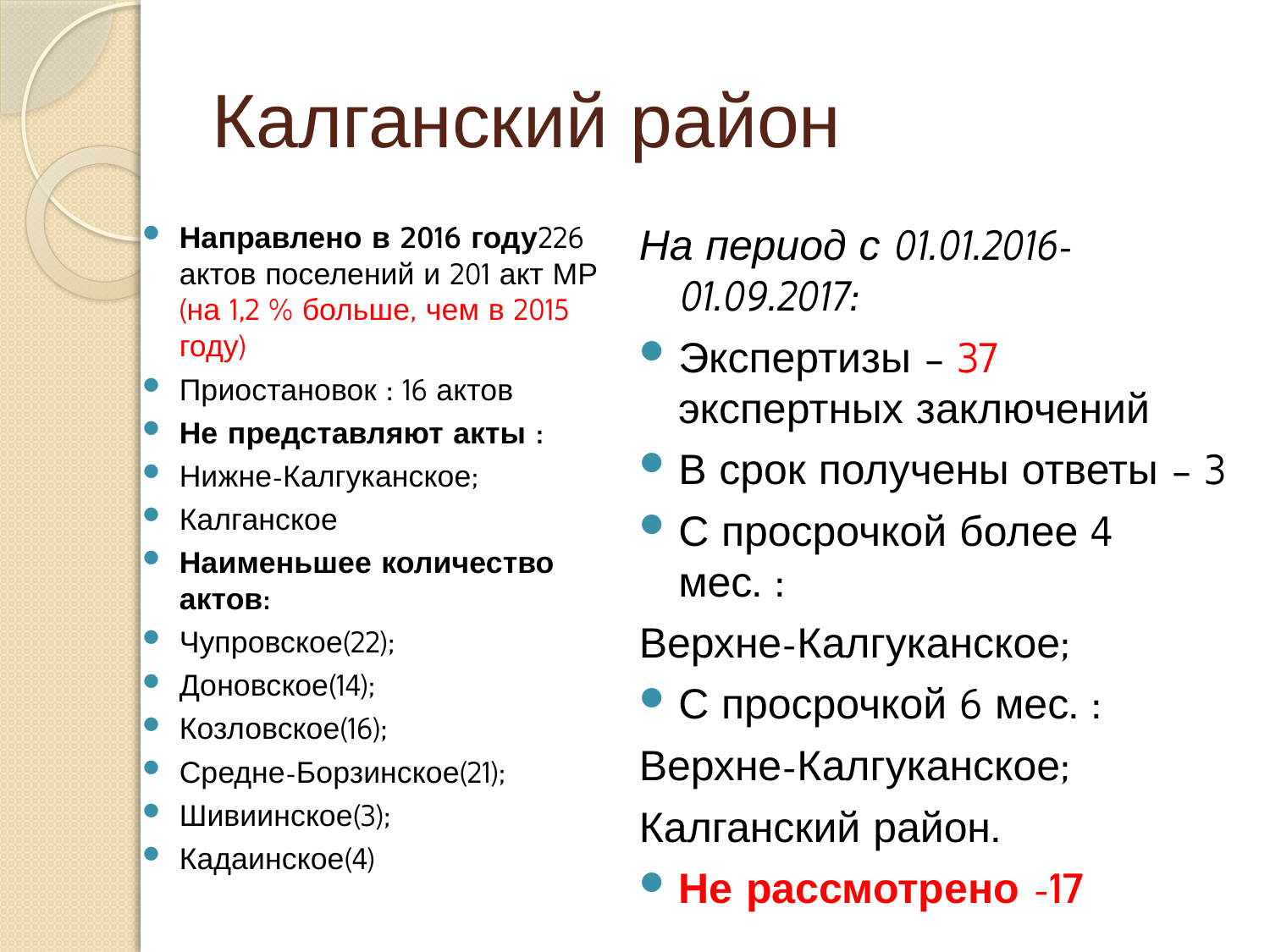

# Калганский район
Направлено в 2016 году226 актов поселений и 201 акт МР (на 1,2 % больше, чем в 2015 году)
Приостановок : 16 актов
Не представляют акты :
Нижне-Калгуканское;
Калганское
Наименьшее количество актов:
Чупровское(22);
Доновское(14);
Козловское(16);
Средне-Борзинское(21);
Шивиинское(3);
Кадаинское(4)

На период с 01.01.2016-01.09.2017:
Экспертизы – 37 экспертных заключений
В срок получены ответы – 3
С просрочкой более 4 мес. :
Верхне-Калгуканское;
С просрочкой 6 мес. :
Верхне-Калгуканское;
Калганский район.
Не рассмотрено -17